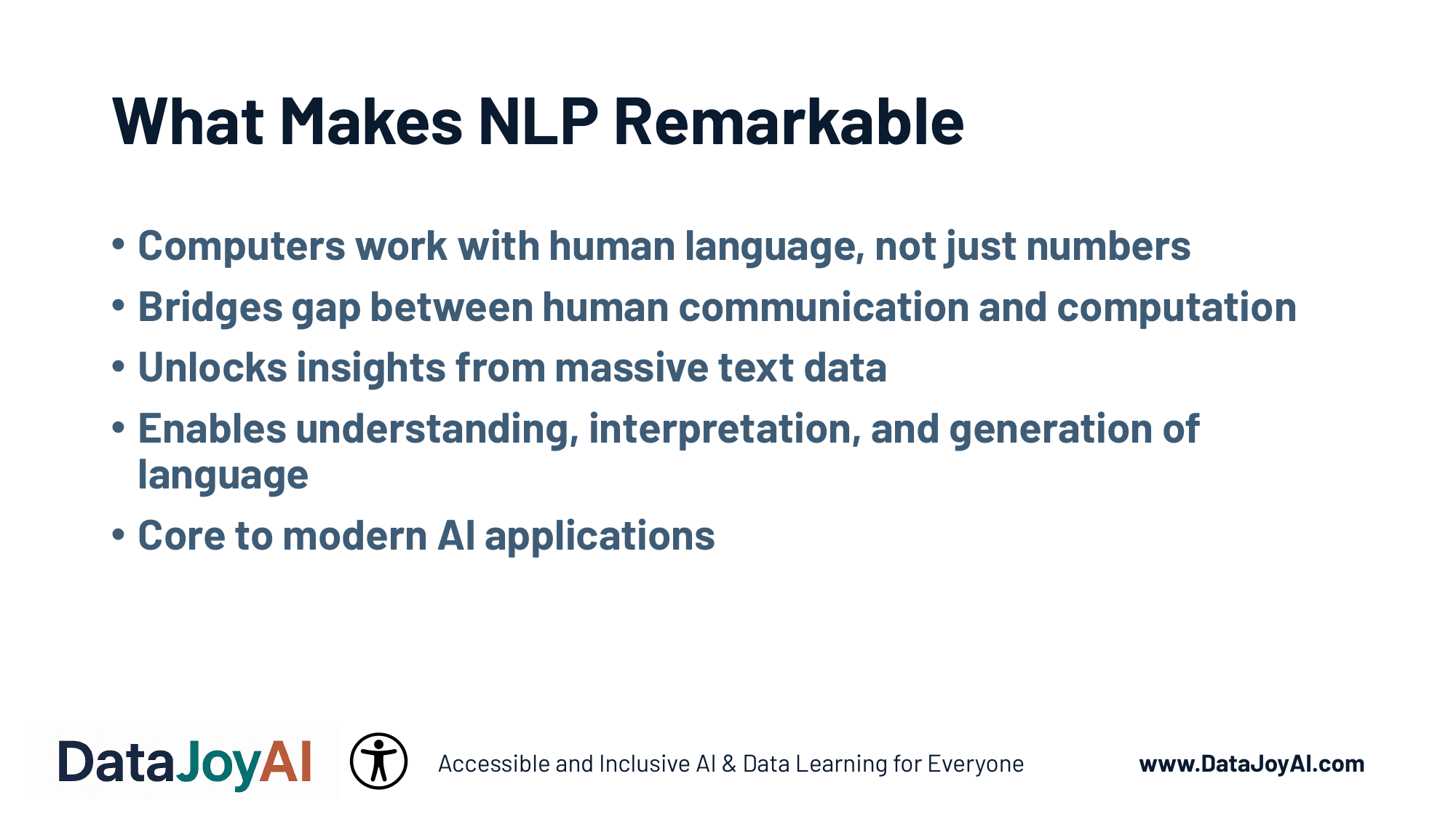

# What Makes NLP Remarkable
Computers work with human language, not just numbers
Bridges gap between human communication and computation
Unlocks insights from massive text data
Enables understanding, interpretation, and generation of language
Core to modern AI applications